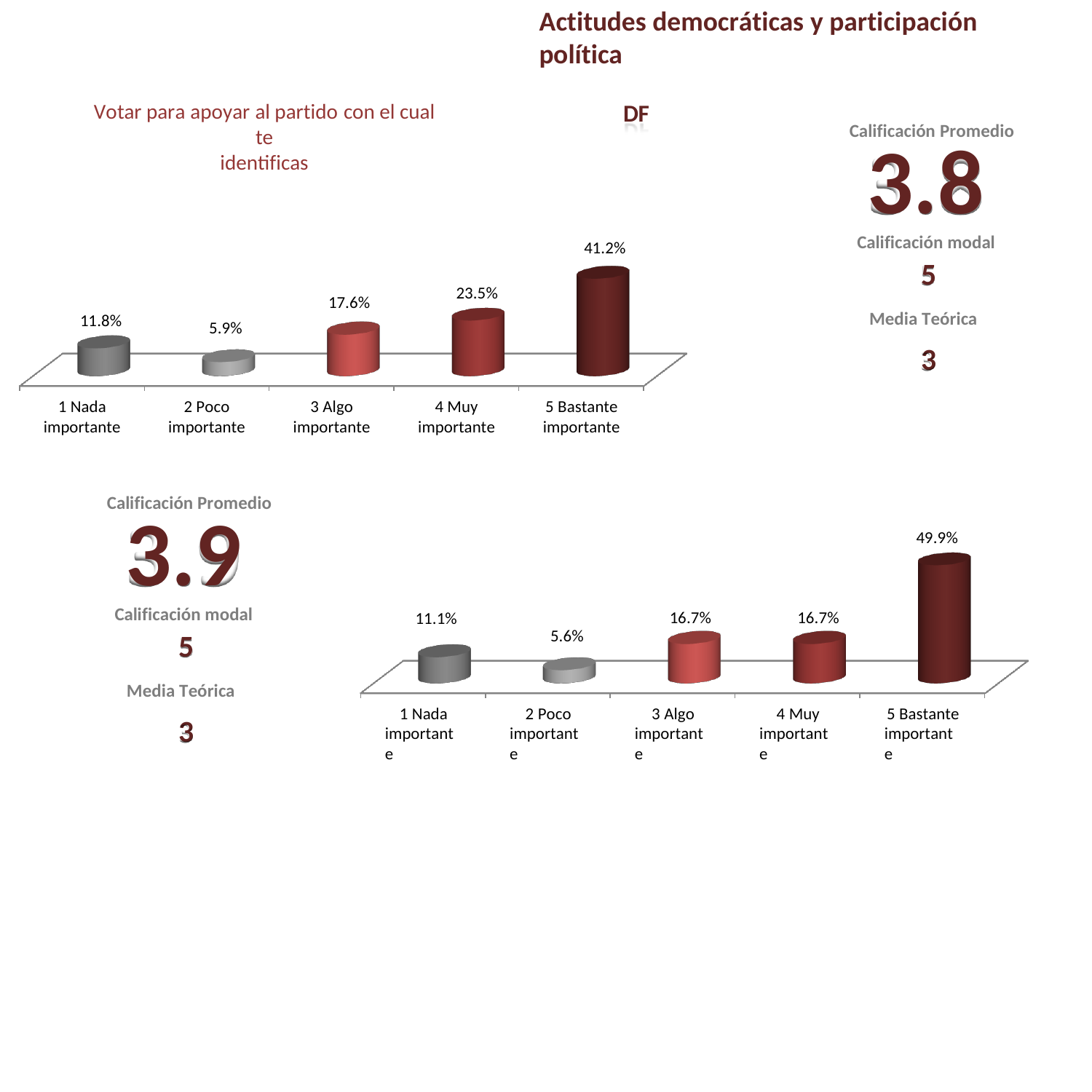

Actitudes democráticas y participación política
DF
Votar para apoyar al partido con el cual te
identificas

Calificación Promedio
3.8
Calificación modal
5

Media Teórica

3

41.2%

23.5%
17.6%
11.8%
5.9%

1 Nada
importante
2 Poco
importante
3 Algo
importante
4 Muy
importante
5 Bastante
importante

Calificación Promedio
3.9
Calificación modal
5

Media Teórica

3

49.9%
16.7%
16.7%
11.1%

5.6%

1 Nada importante
2 Poco importante
3 Algo importante
4 Muy importante
5 Bastante importante